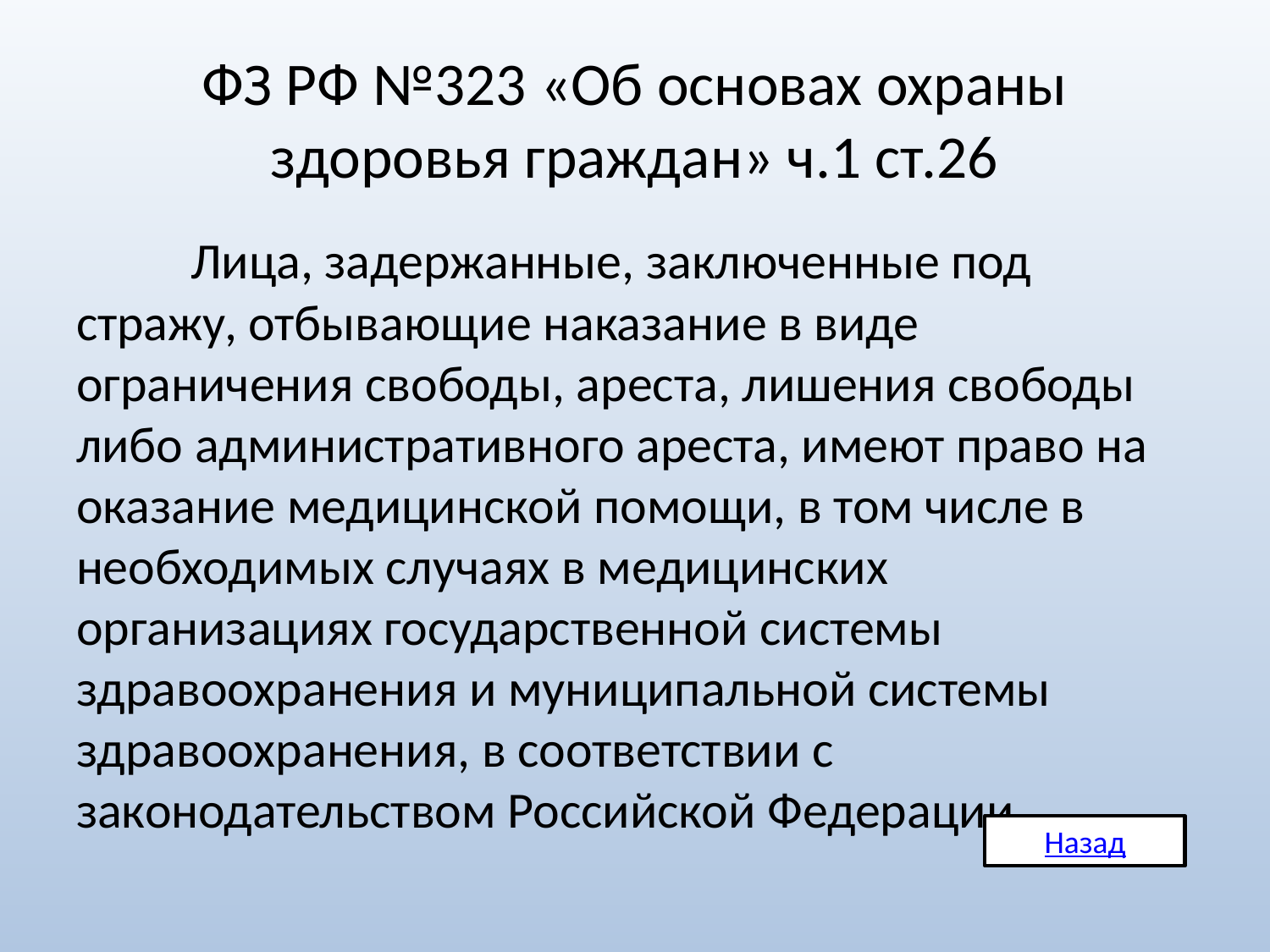

# ФЗ РФ №323 «Об основах охраны здоровья граждан» ч.1 ст.26
	Лица, задержанные, заключенные под стражу, отбывающие наказание в виде ограничения свободы, ареста, лишения свободы либо административного ареста, имеют право на оказание медицинской помощи, в том числе в необходимых случаях в медицинских организациях государственной системы здравоохранения и муниципальной системы здравоохранения, в соответствии с законодательством Российской Федерации.
Назад